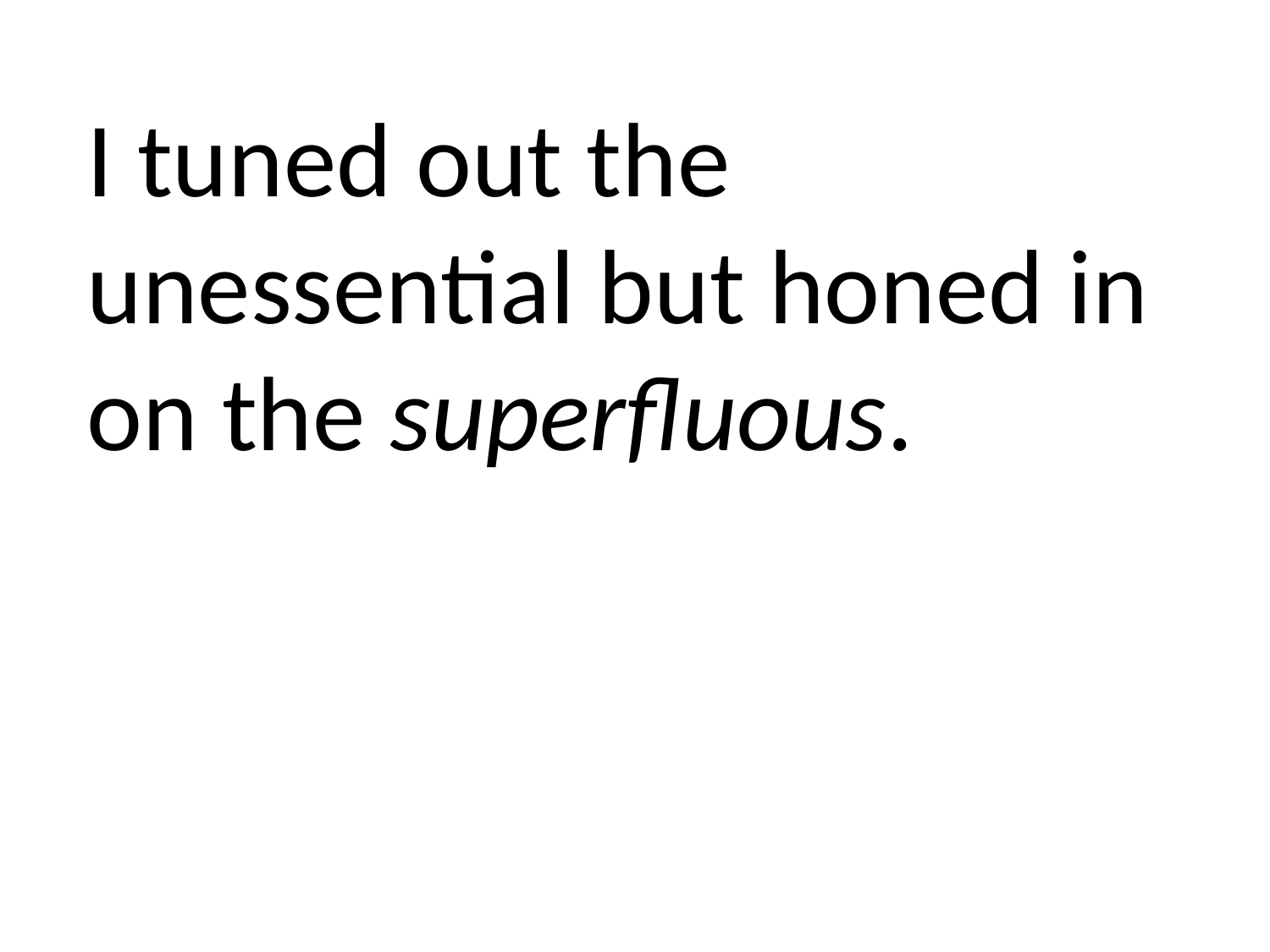

I tuned out the unessential but honed in on the superfluous.